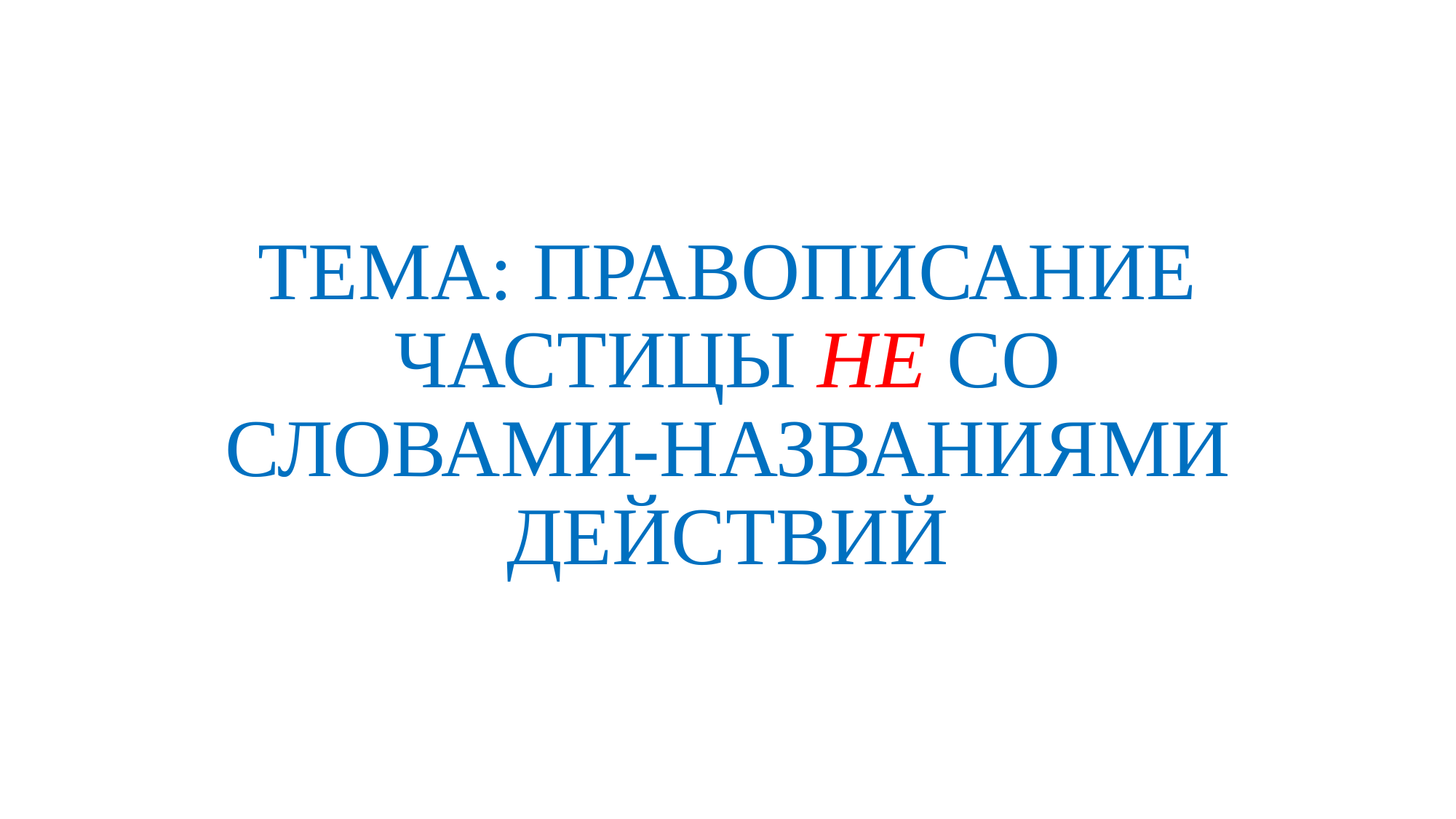

# ТЕМА: ПРАВОПИСАНИЕ ЧАСТИЦЫ НЕ СО СЛОВАМИ-НАЗВАНИЯМИ ДЕЙСТВИЙ